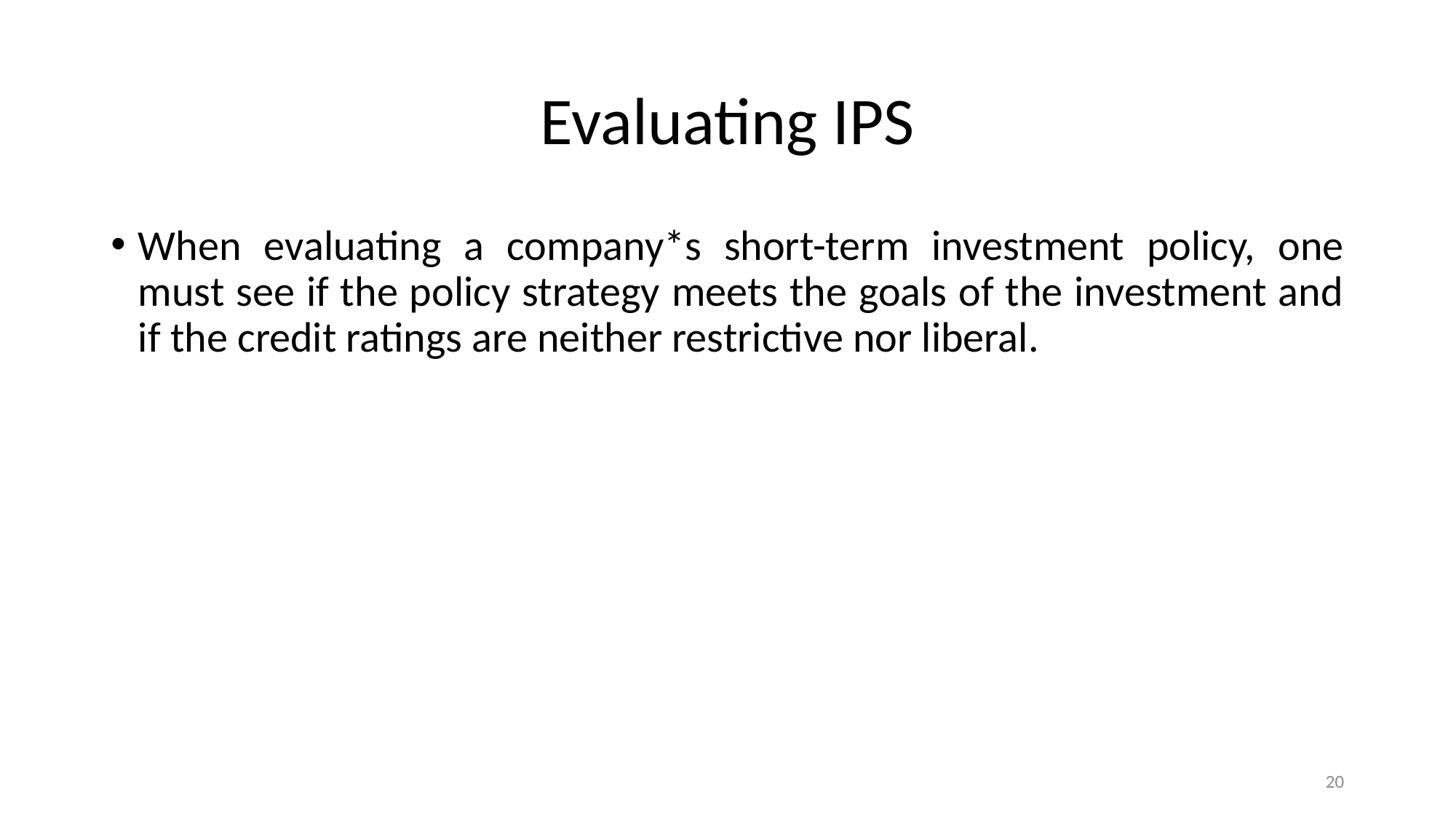

# Evaluating IPS
When evaluating a company*s short-term investment policy, one must see if the policy strategy meets the goals of the investment and if the credit ratings are neither restrictive nor liberal.
20